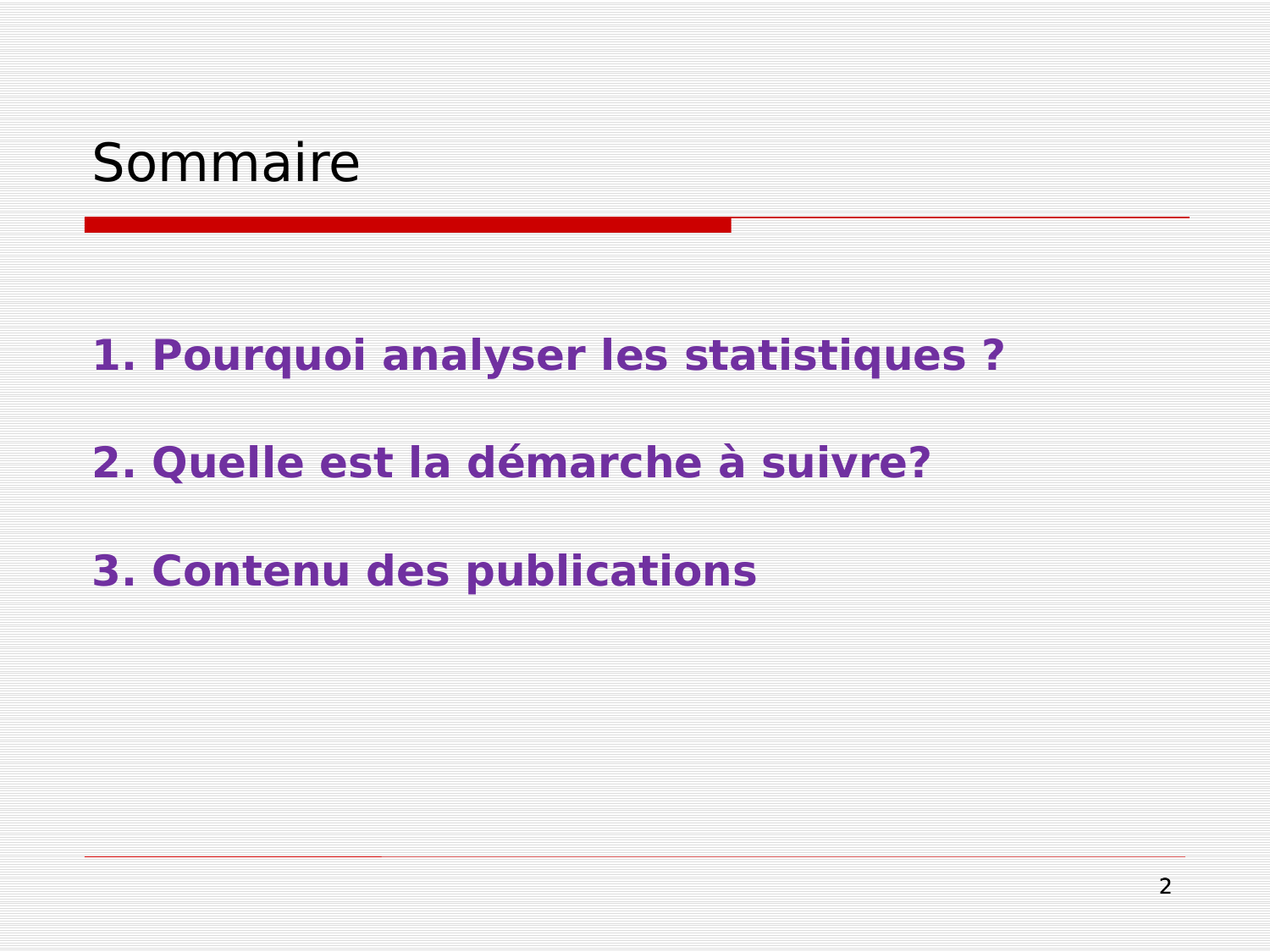

# Sommaire

1. Pourquoi analyser les statistiques ?

2. Quelle est la démarche à suivre?

3. Contenu des publications

2
2